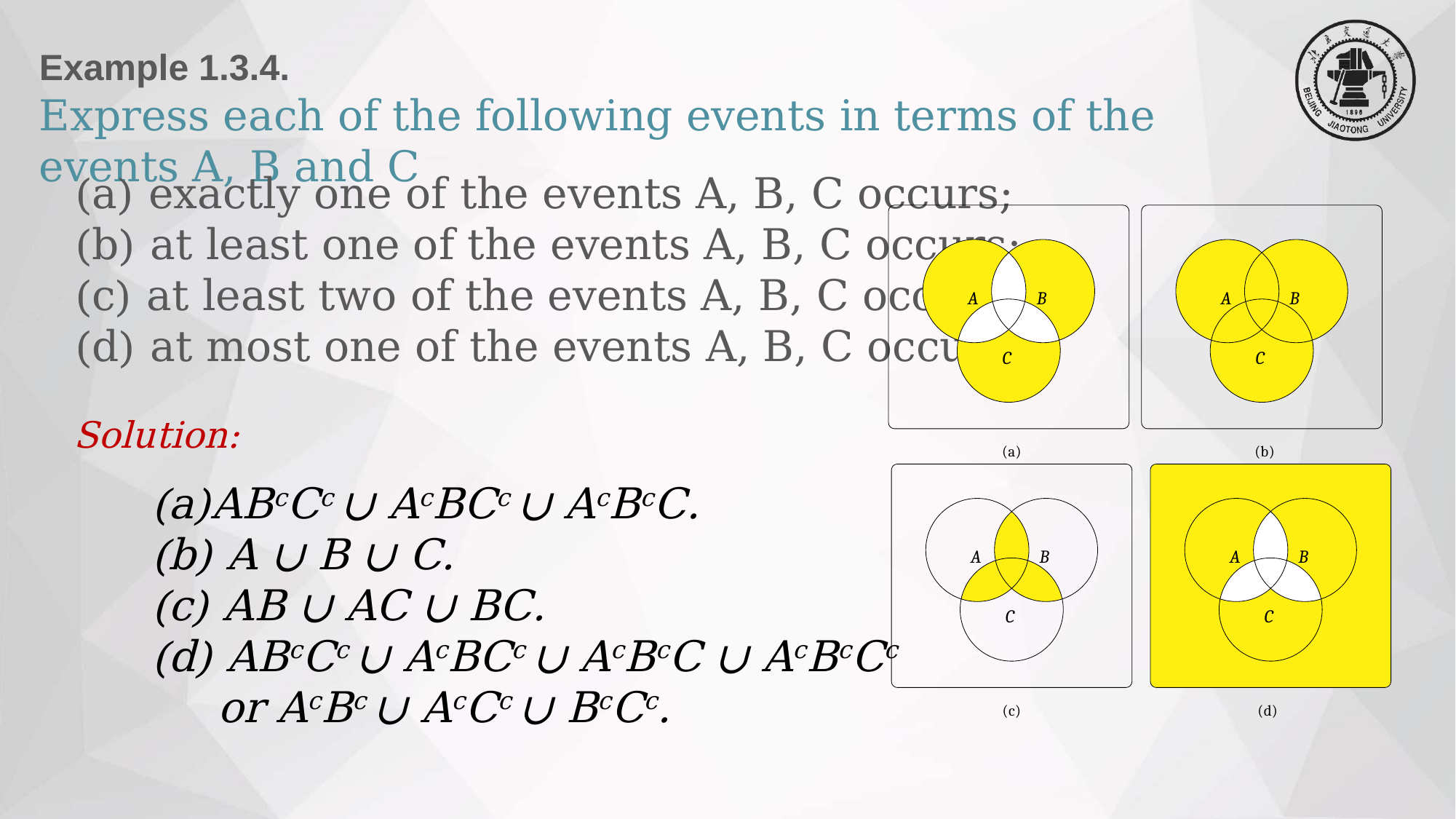

Example 1.3.4.
Express each of the following events in terms of the events A, B and C
(a) exactly one of the events A, B, C occurs;
(b) at least one of the events A, B, C occurs;
(c) at least two of the events A, B, C occurs;
(d) at most one of the events A, B, C occurs.

A
B
A
B

C
C
(
a
)
(
b
)

A
B
A
B

C
C
(
c
)
(
d
)
Solution:
ABcCc ∪ AcBCc ∪ AcBcC.
(b) A ∪ B ∪ C.
(c) AB ∪ AC ∪ BC.
(d) ABcCc ∪ AcBCc ∪ AcBcC ∪ AcBcCc
     or AcBc ∪ AcCc ∪ BcCc.